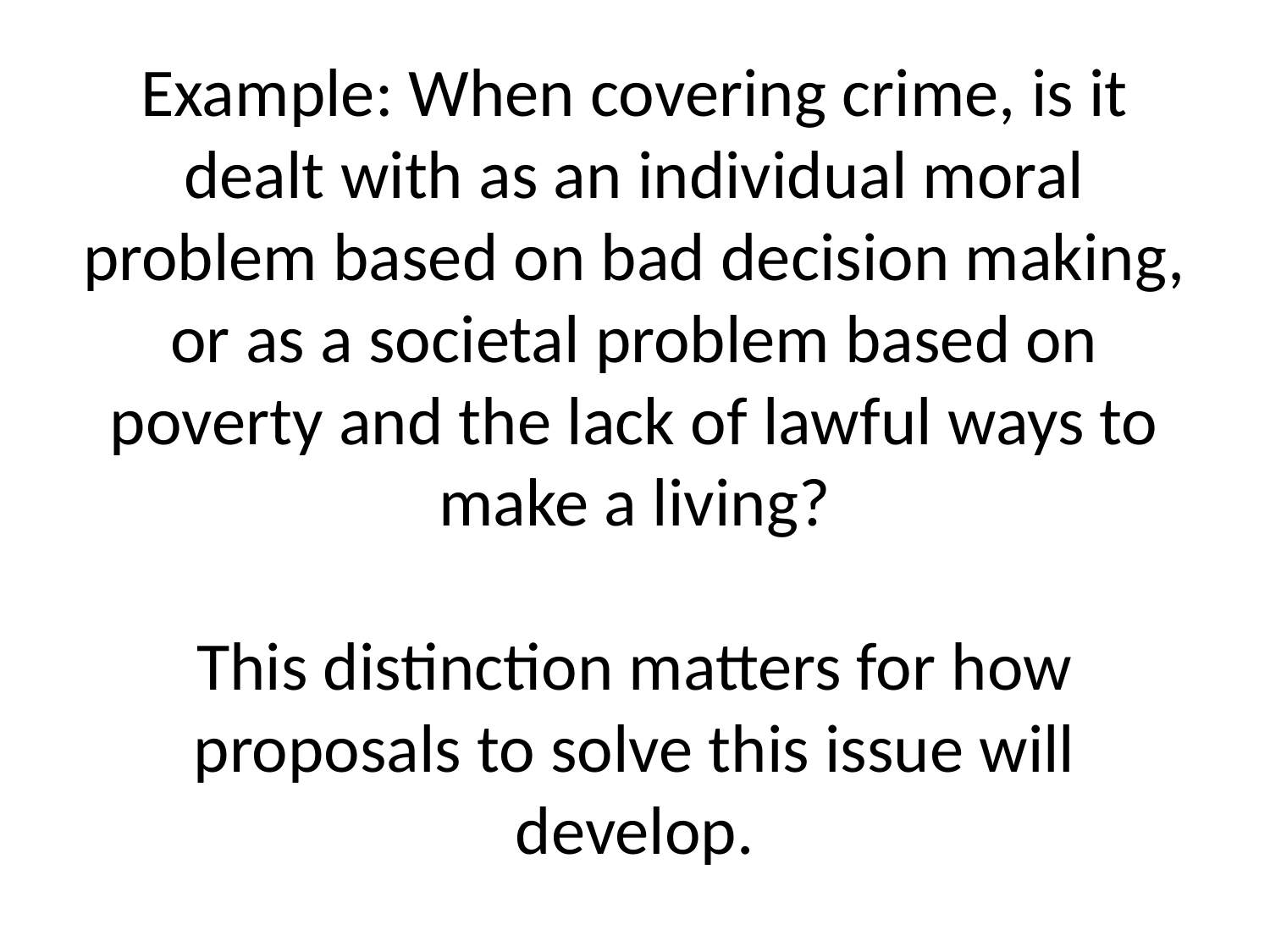

# Example: When covering crime, is it dealt with as an individual moral problem based on bad decision making, or as a societal problem based on poverty and the lack of lawful ways to make a living? This distinction matters for how proposals to solve this issue will develop.